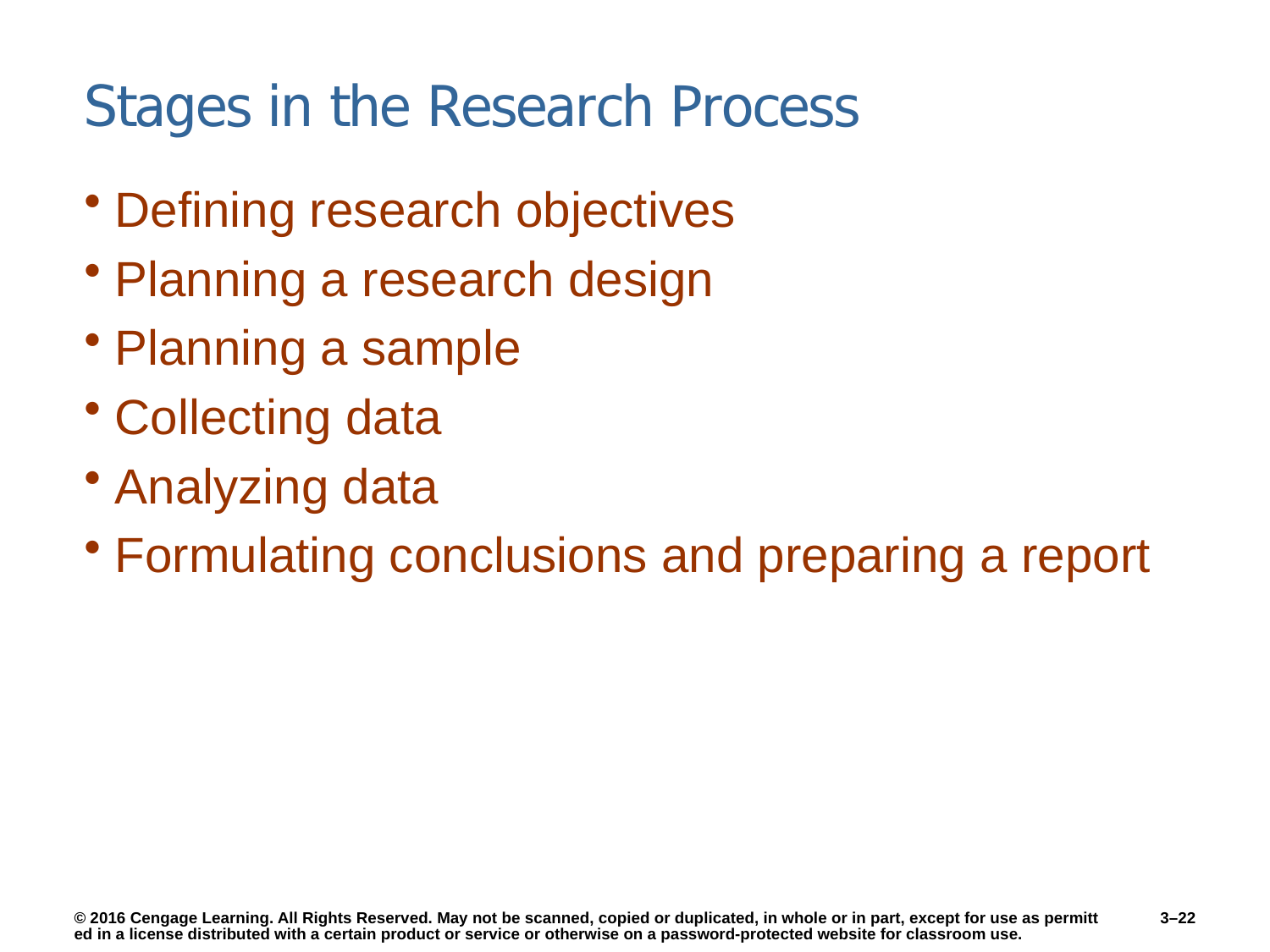

# Stages in the Research Process
Defining research objectives
Planning a research design
Planning a sample
Collecting data
Analyzing data
Formulating conclusions and preparing a report
3–22
© 2016 Cengage Learning. All Rights Reserved. May not be scanned, copied or duplicated, in whole or in part, except for use as permitted in a license distributed with a certain product or service or otherwise on a password-protected website for classroom use.